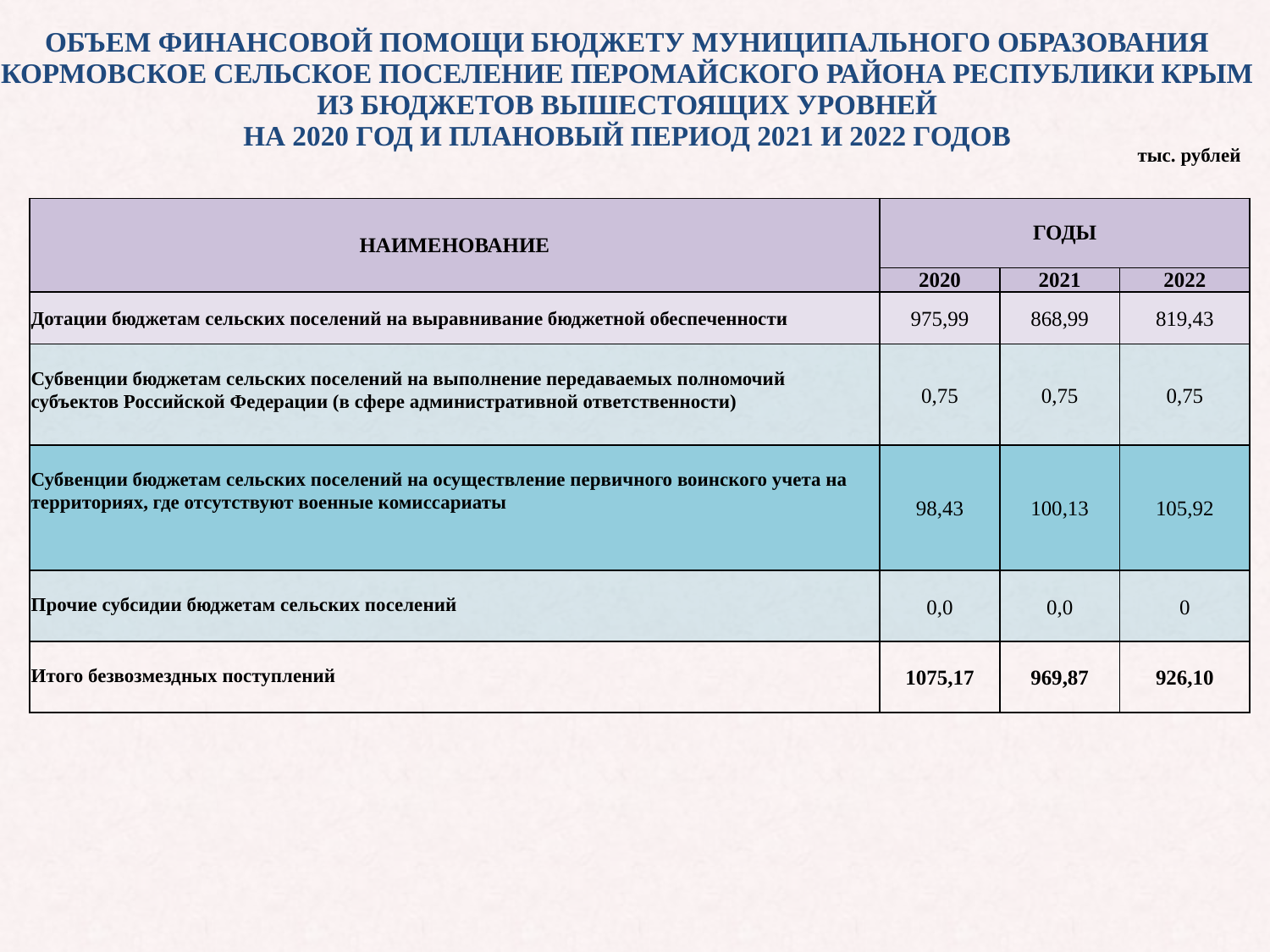

| ОБЪЕМ ФИНАНСОВОЙ ПОМОЩИ БЮДЖЕТУ МУНИЦИПАЛЬНОГО ОБРАЗОВАНИЯ КОРМОВСКОЕ СЕЛЬСКОЕ ПОСЕЛЕНИЕ ПЕРОМАЙСКОГО РАЙОНА РЕСПУБЛИКИ КРЫМ ИЗ БЮДЖЕТОВ ВЫШЕСТОЯЩИХ УРОВНЕЙ НА 2020 ГОД И ПЛАНОВЫЙ ПЕРИОД 2021 И 2022 ГОДОВ |
| --- |
тыс. рублей
| НАИМЕНОВАНИЕ | ГОДЫ |  |  |
| --- | --- | --- | --- |
|  | 2020 | 2021 | 2022 |
| Дотации бюджетам сельских поселений на выравнивание бюджетной обеспеченности | 975,99 | 868,99 | 819,43 |
| Субвенции бюджетам сельских поселений на выполнение передаваемых полномочий субъектов Российской Федерации (в сфере административной ответственности) | 0,75 | 0,75 | 0,75 |
| Субвенции бюджетам сельских поселений на осуществление первичного воинского учета на территориях, где отсутствуют военные комиссариаты | 98,43 | 100,13 | 105,92 |
| Прочие субсидии бюджетам сельских поселений | 0,0 | 0,0 | 0 |
| Итого безвозмездных поступлений | 1075,17 | 969,87 | 926,10 |